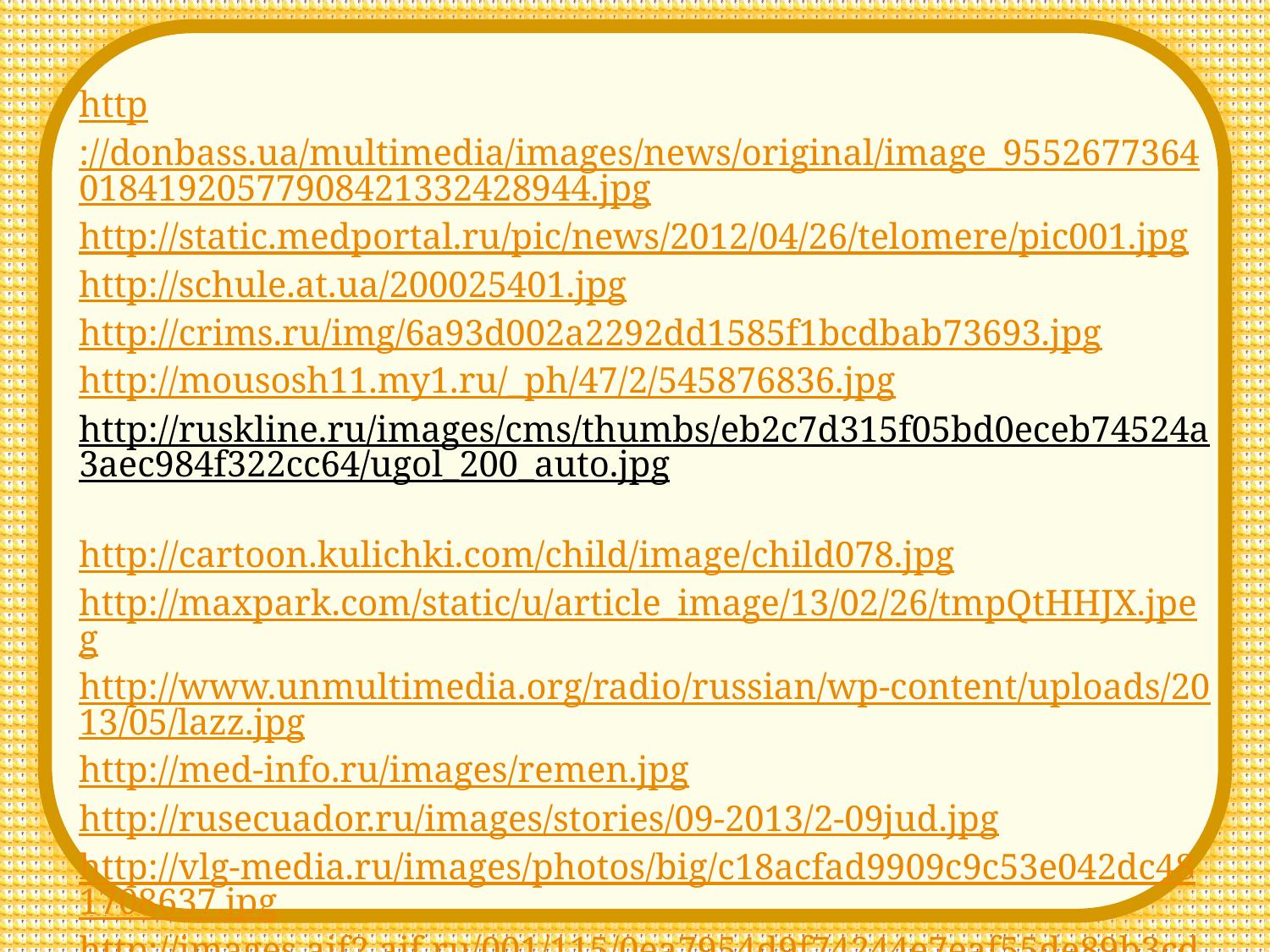

http://donbass.ua/multimedia/images/news/original/image_955267736401841920577908421332428944.jpg
http://static.medportal.ru/pic/news/2012/04/26/telomere/pic001.jpg
http://schule.at.ua/200025401.jpg
http://crims.ru/img/6a93d002a2292dd1585f1bcdbab73693.jpg
http://mousosh11.my1.ru/_ph/47/2/545876836.jpg
http://ruskline.ru/images/cms/thumbs/eb2c7d315f05bd0eceb74524a3aec984f322cc64/ugol_200_auto.jpg
http://cartoon.kulichki.com/child/image/child078.jpg
http://maxpark.com/static/u/article_image/13/02/26/tmpQtHHJX.jpeg
http://www.unmultimedia.org/radio/russian/wp-content/uploads/2013/05/lazz.jpg
http://med-info.ru/images/remen.jpg
http://rusecuador.ru/images/stories/09-2013/2-09jud.jpg
http://vlg-media.ru/images/photos/big/c18acfad9909c9c53e042dc481708637.jpg
http://images.aif2.aif.ru/001/115/0ea7954d9f74244e7eaf55de89b3cda2.jpg
http://petrovoy.ru/images/stories/family_my.jpg